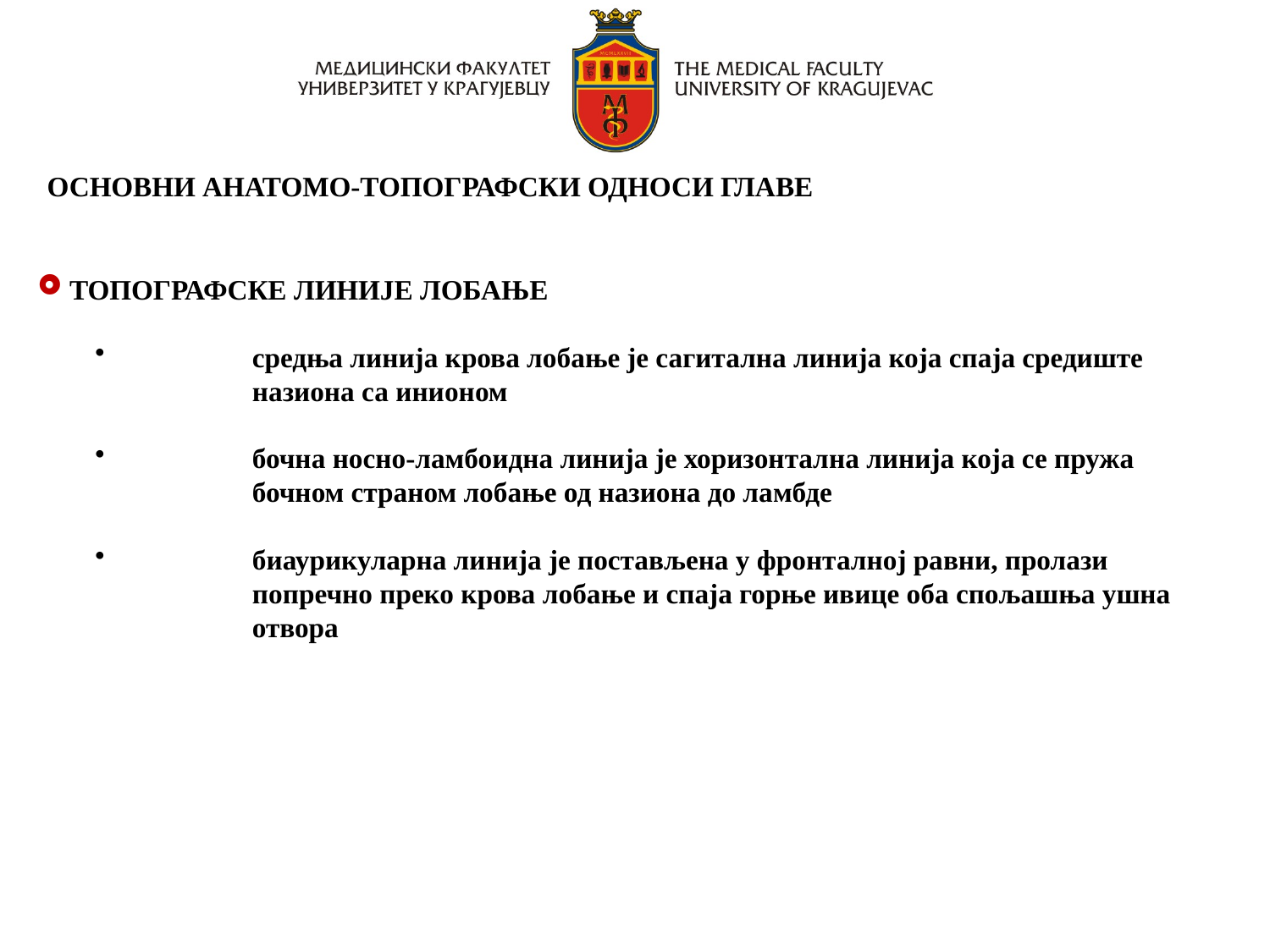

ОСНОВНИ АНАТОМО-ТОПОГРАФСКИ ОДНОСИ ГЛАВЕ

 ТОПОГРАФСКЕ ЛИНИЈЕ ЛОБАЊЕ

 	средња линија крова лобање је сагитална линија која спаја средиште
   	назиона са инионом

 	бочна носно-ламбоидна линија је хоризонтална линија која се пружа
  	бочном страном лобање од назиона до ламбде

 	биаурикуларна линија је постављена у фронталној равни, пролази
  	попречно преко крова лобање и спаја горње ивице оба спољашња ушна
  	отвора